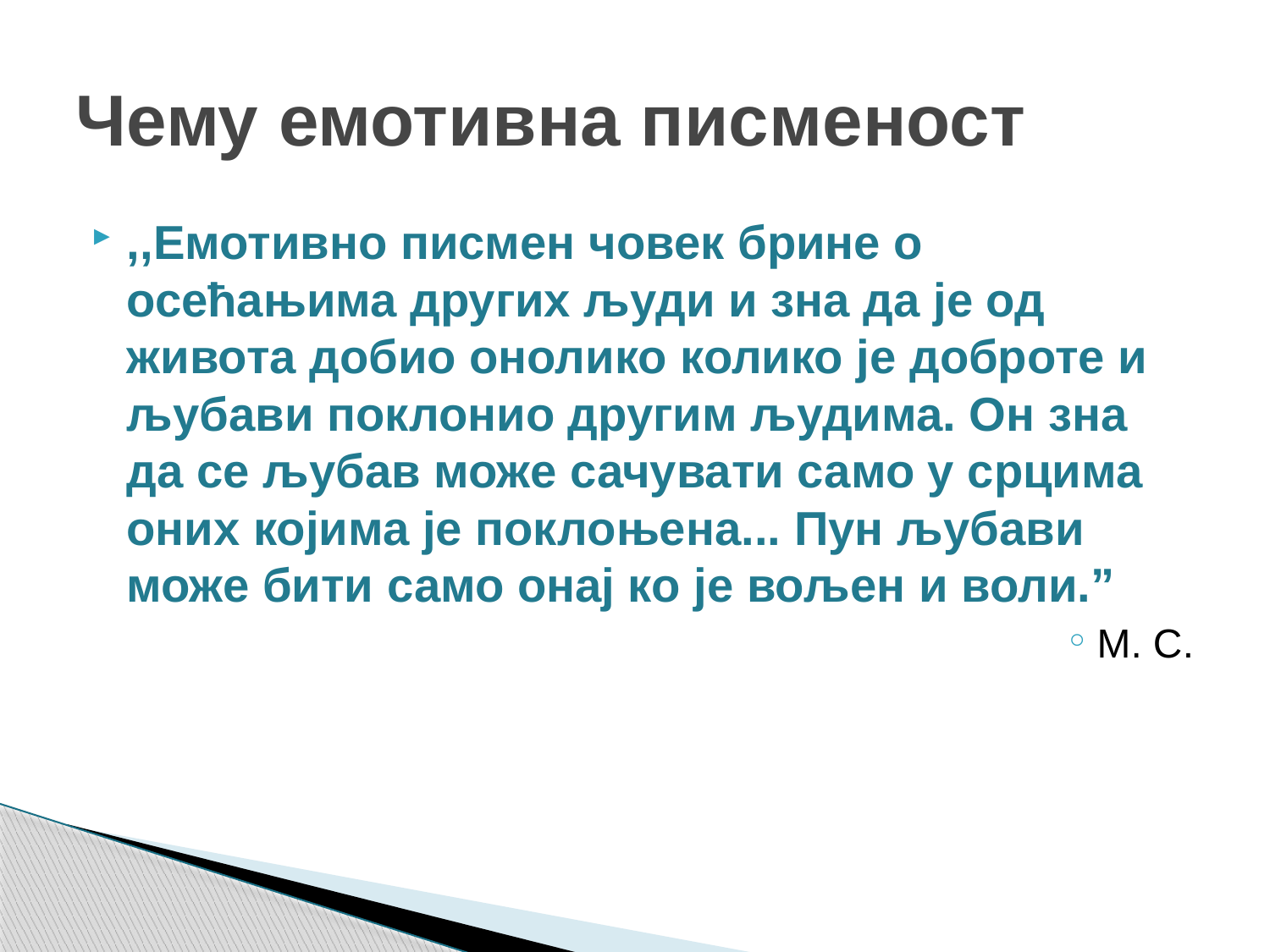

# Чему емотивна писменост
,,Емотивно писмен човек брине о осећањима других људи и зна да је од живота добио онолико колико је доброте и љубави поклонио другим људима. Он зна да се љубав може сачувати само у срцима оних којима је поклоњена... Пун љубави може бити само онај ко је вољен и воли.”
М. С.